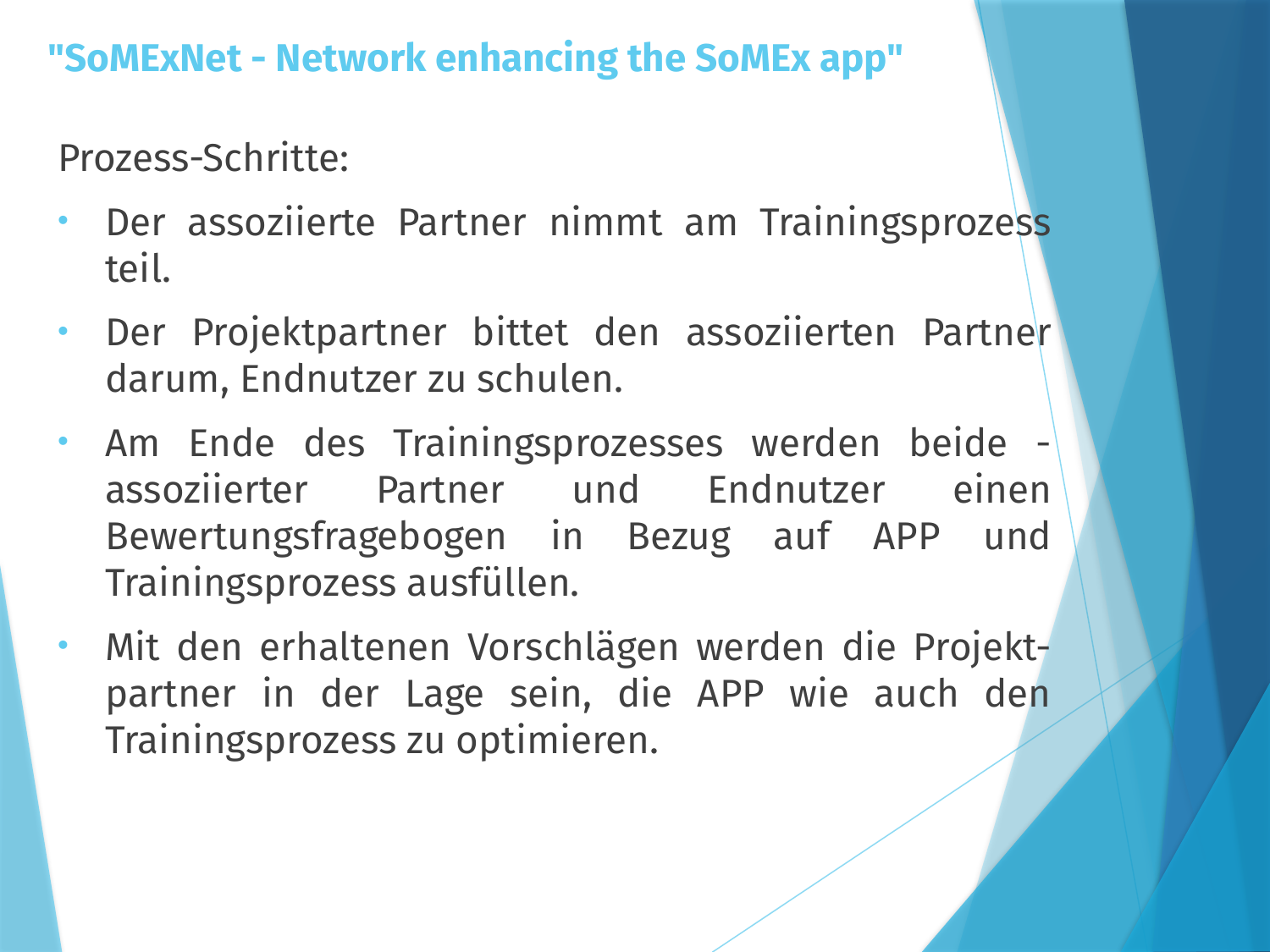

# "SoMExNet - Network enhancing the SoMEx app"
Prozess-Schritte:
Der assoziierte Partner nimmt am Trainingsprozess teil.
Der Projektpartner bittet den assoziierten Partner darum, Endnutzer zu schulen.
Am Ende des Trainingsprozesses werden beide - assoziierter Partner und Endnutzer einen Bewertungsfragebogen in Bezug auf APP und Trainingsprozess ausfüllen.
Mit den erhaltenen Vorschlägen werden die Projekt- partner in der Lage sein, die APP wie auch den Trainingsprozess zu optimieren.